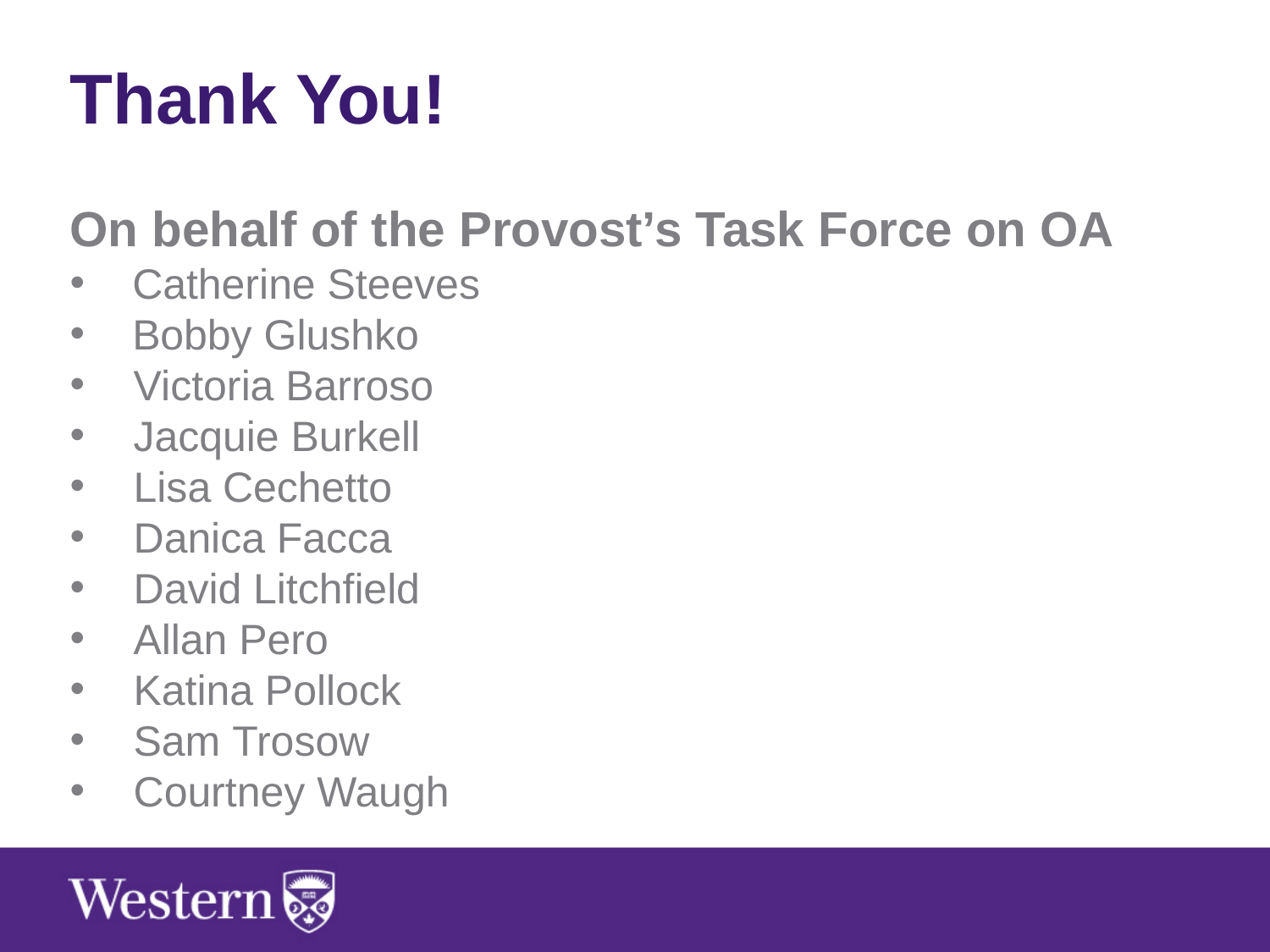

Thank You!

On behalf of the Provost’s Task Force on OA
Catherine Steeves
Bobby Glushko
Victoria Barroso
Jacquie Burkell
Lisa Cechetto
Danica Facca
David Litchfield
Allan Pero
Katina Pollock
Sam Trosow
Courtney Waugh